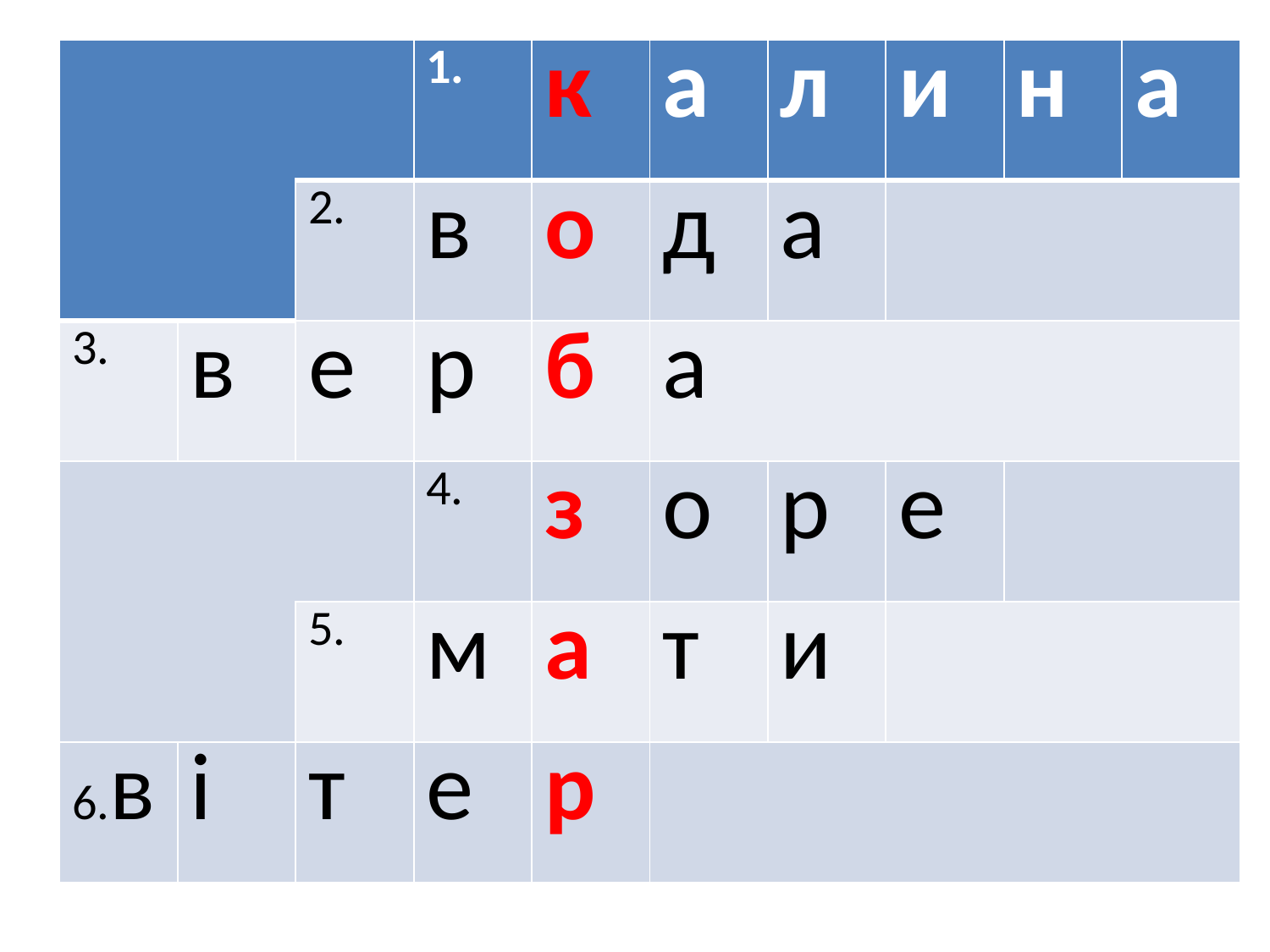

#
|  |  |  | 1. | к | а | л | и | н | а |
| --- | --- | --- | --- | --- | --- | --- | --- | --- | --- |
|  |  | 2. | в | о | д | а |  |  |  |
| 3. | в | е | р | б | а |  |  |  |  |
|  |  |  | 4. | з | о | р | е |  |  |
|  |  | 5. | м | а | т | и |  |  |  |
| 6.в | і | т | е | р |  |  |  |  |  |